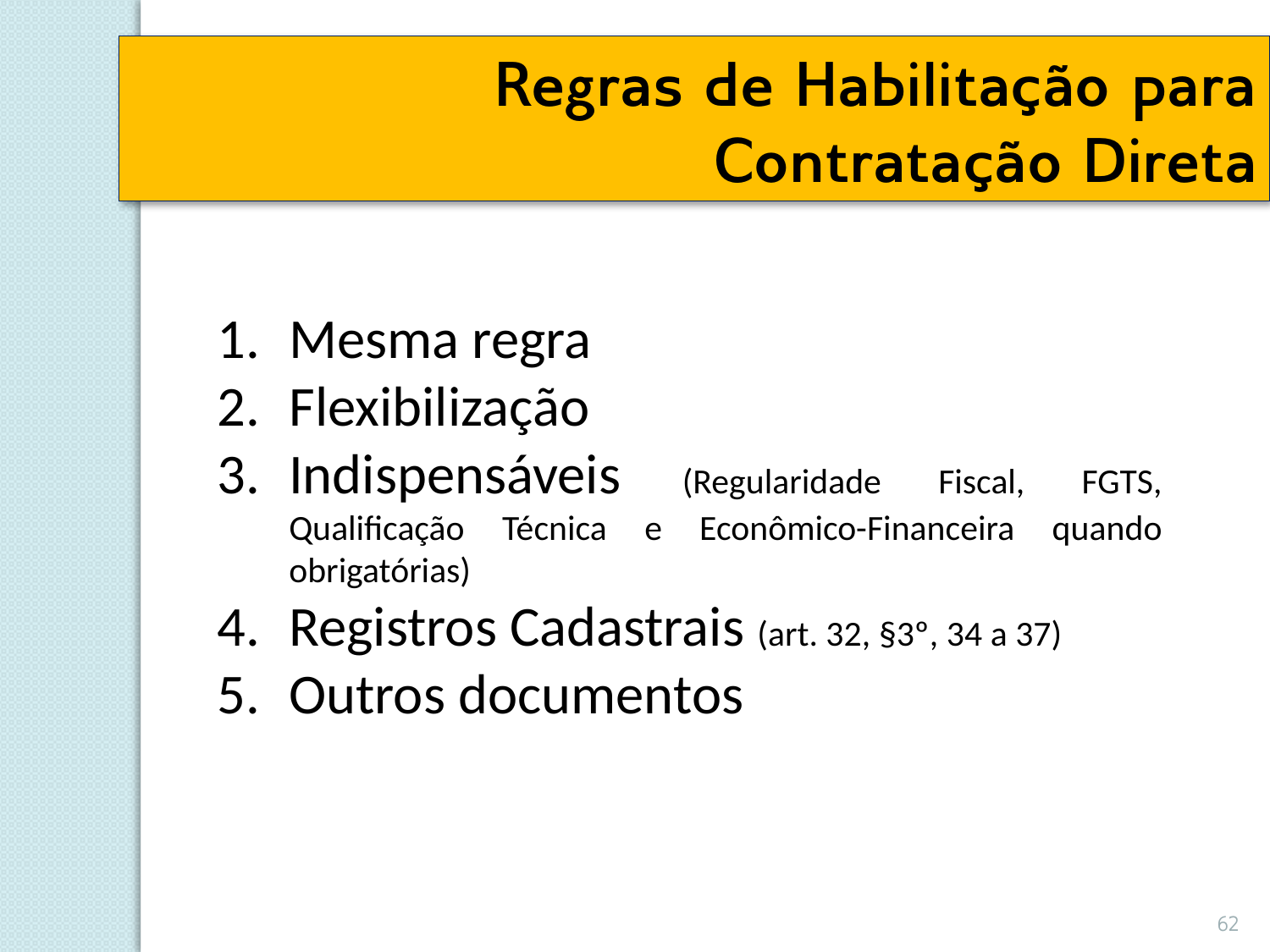

Regras de Habilitação para Contratação Direta
Mesma regra
Flexibilização
Indispensáveis (Regularidade Fiscal, FGTS, Qualificação Técnica e Econômico-Financeira quando obrigatórias)
Registros Cadastrais (art. 32, §3º, 34 a 37)
Outros documentos
62